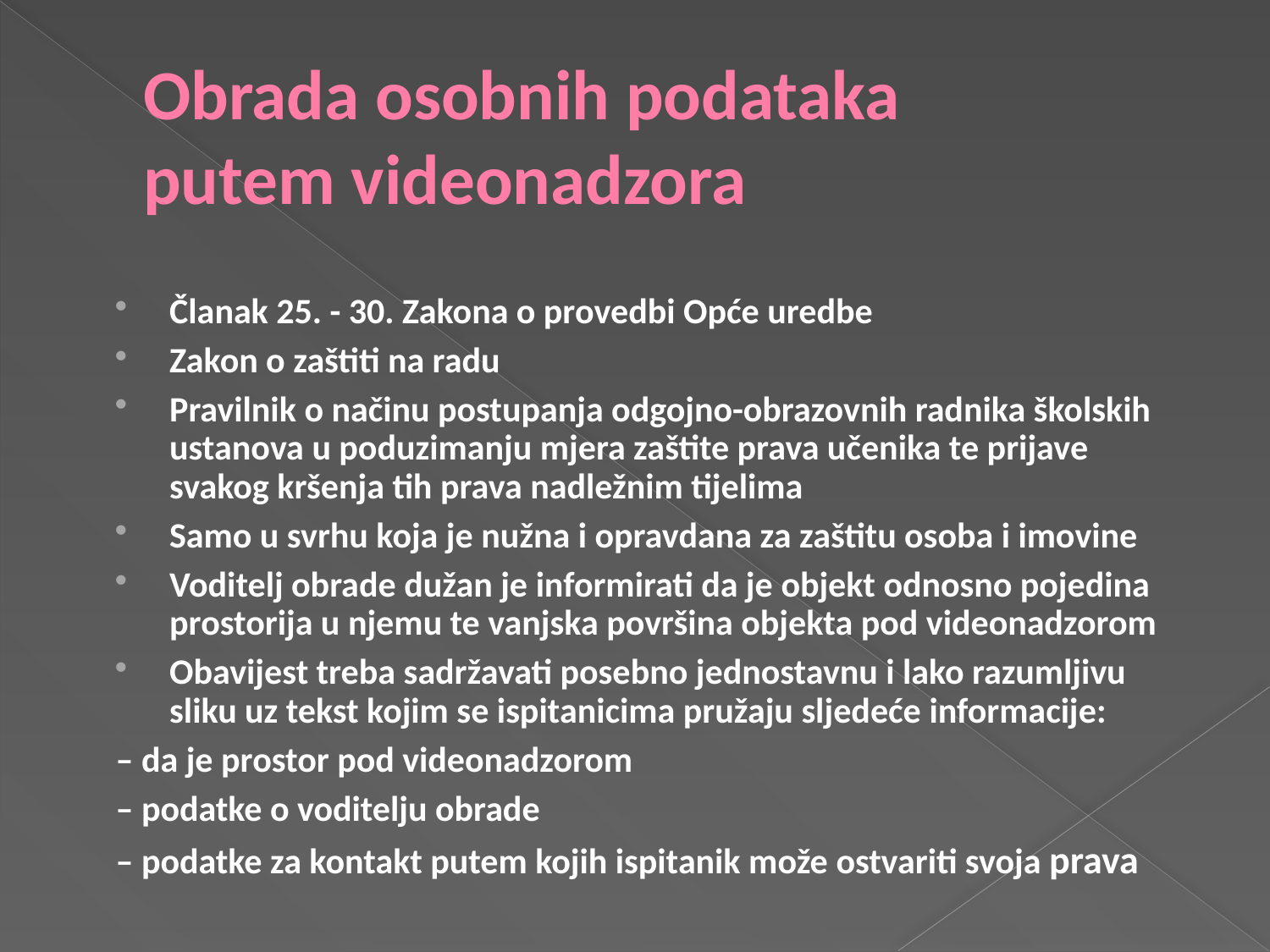

# Obrada osobnih podataka putem videonadzora
Članak 25. - 30. Zakona o provedbi Opće uredbe
Zakon o zaštiti na radu
Pravilnik o načinu postupanja odgojno-obrazovnih radnika školskih ustanova u poduzimanju mjera zaštite prava učenika te prijave svakog kršenja tih prava nadležnim tijelima
Samo u svrhu koja je nužna i opravdana za zaštitu osoba i imovine
Voditelj obrade dužan je informirati da je objekt odnosno pojedina prostorija u njemu te vanjska površina objekta pod videonadzorom
Obavijest treba sadržavati posebno jednostavnu i lako razumljivu sliku uz tekst kojim se ispitanicima pružaju sljedeće informacije:
 – da je prostor pod videonadzorom
 – podatke o voditelju obrade
 – podatke za kontakt putem kojih ispitanik može ostvariti svoja prava